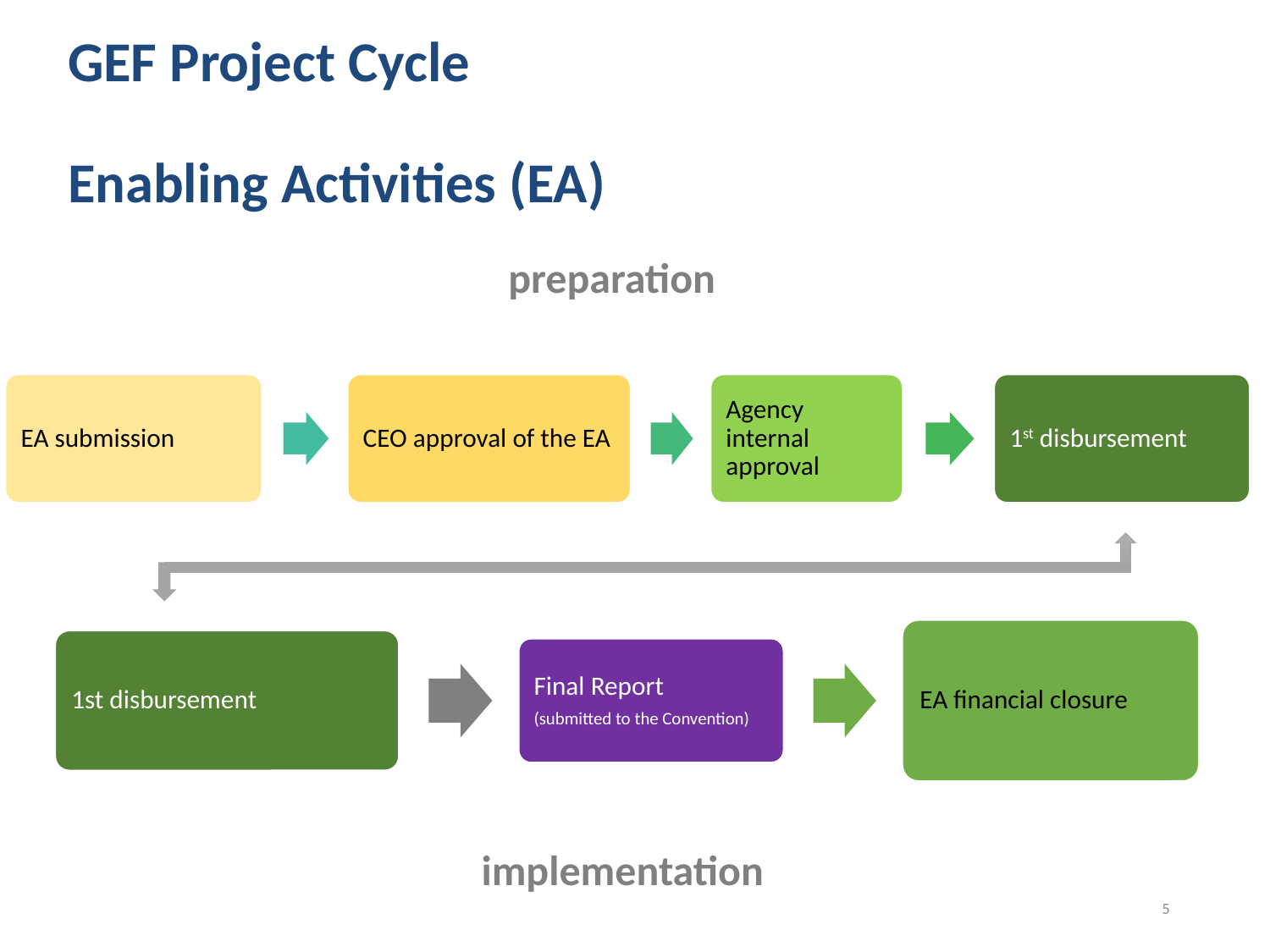

# GEF Project Cycle Enabling Activities (EA)
preparation
EA submission

CEO approval of the EA

Agency internal approval

1st disbursement

1st disbursement

Final Report
(submitted to the Convention)

EA financial closure
implementation
5